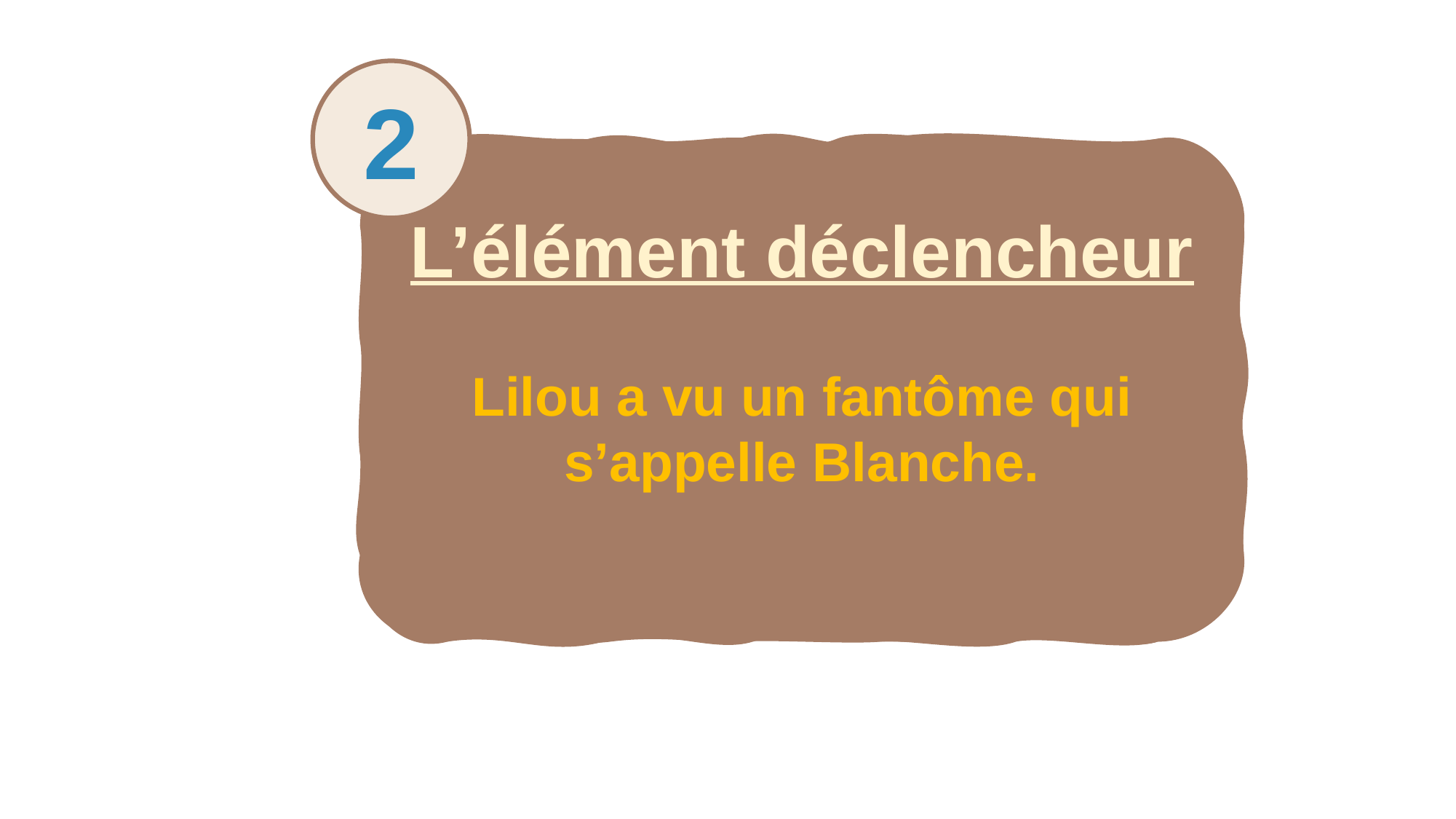

2
L’élément déclencheur

Lilou a vu un fantôme qui s’appelle Blanche.